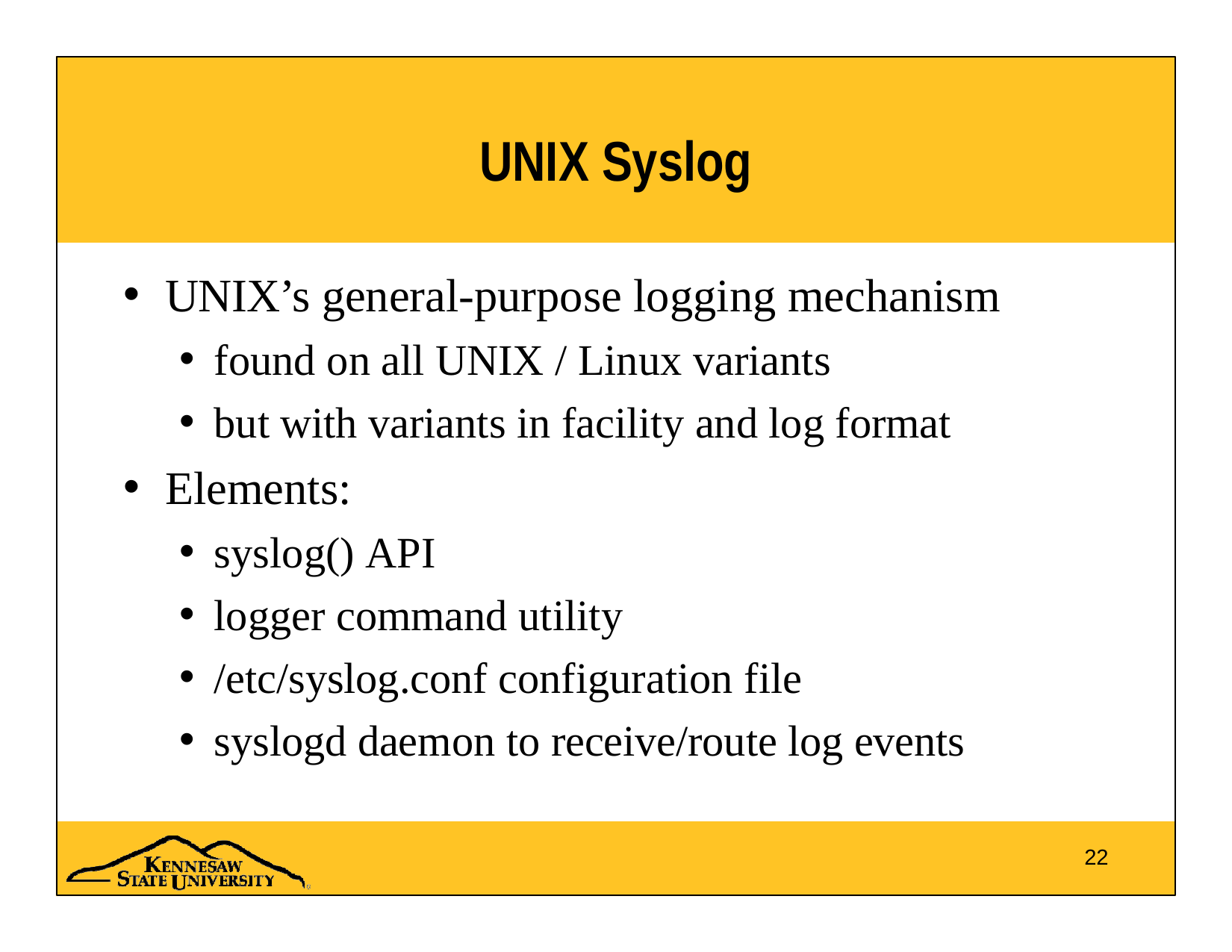

# UNIX Syslog
UNIX’s general-purpose logging mechanism
found on all UNIX / Linux variants
but with variants in facility and log format
Elements:
syslog() API
logger command utility
/etc/syslog.conf configuration file
syslogd daemon to receive/route log events

22